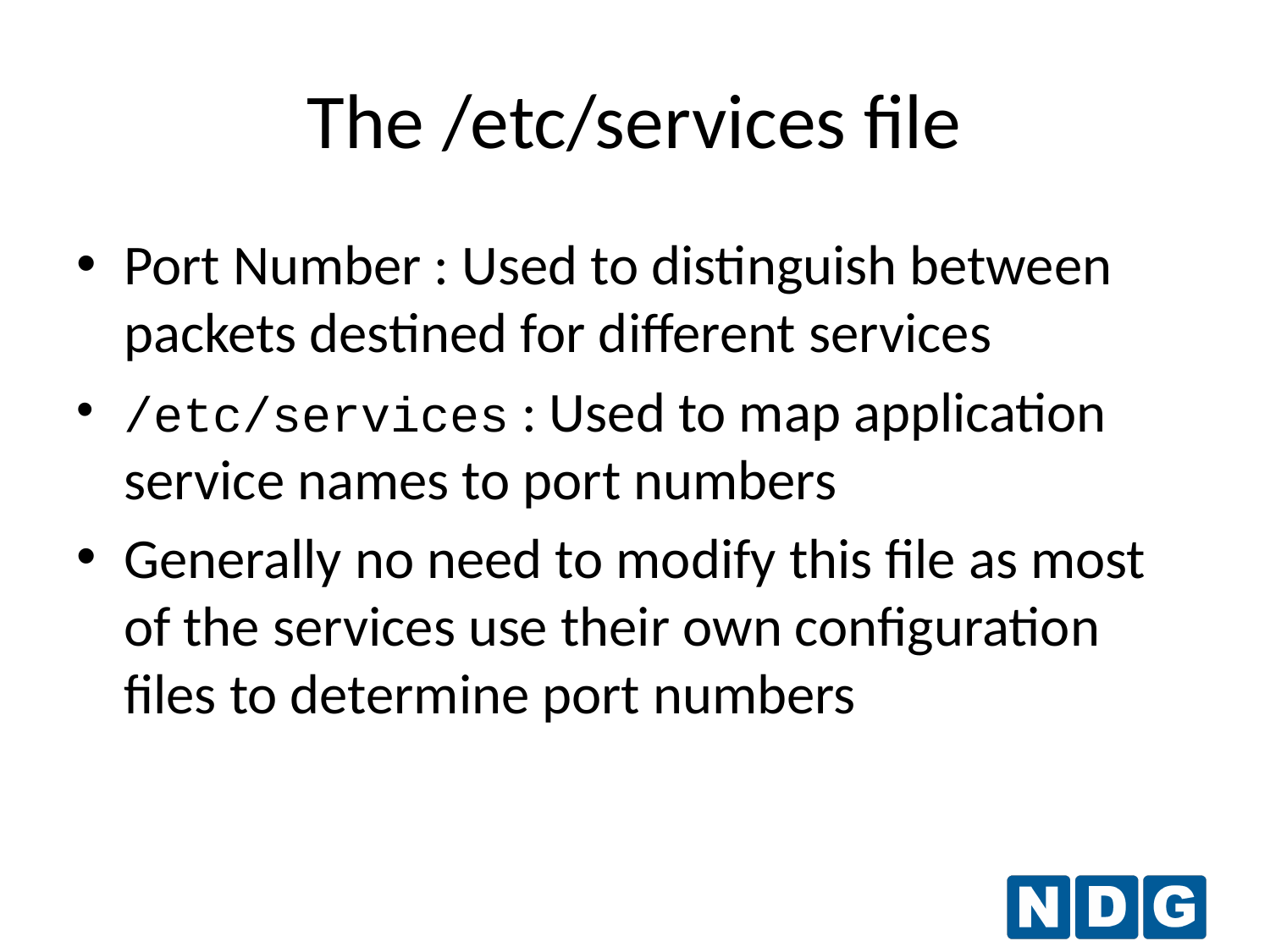

The /etc/services file
Port Number : Used to distinguish between packets destined for different services
/etc/services : Used to map application service names to port numbers
Generally no need to modify this file as most of the services use their own configuration files to determine port numbers